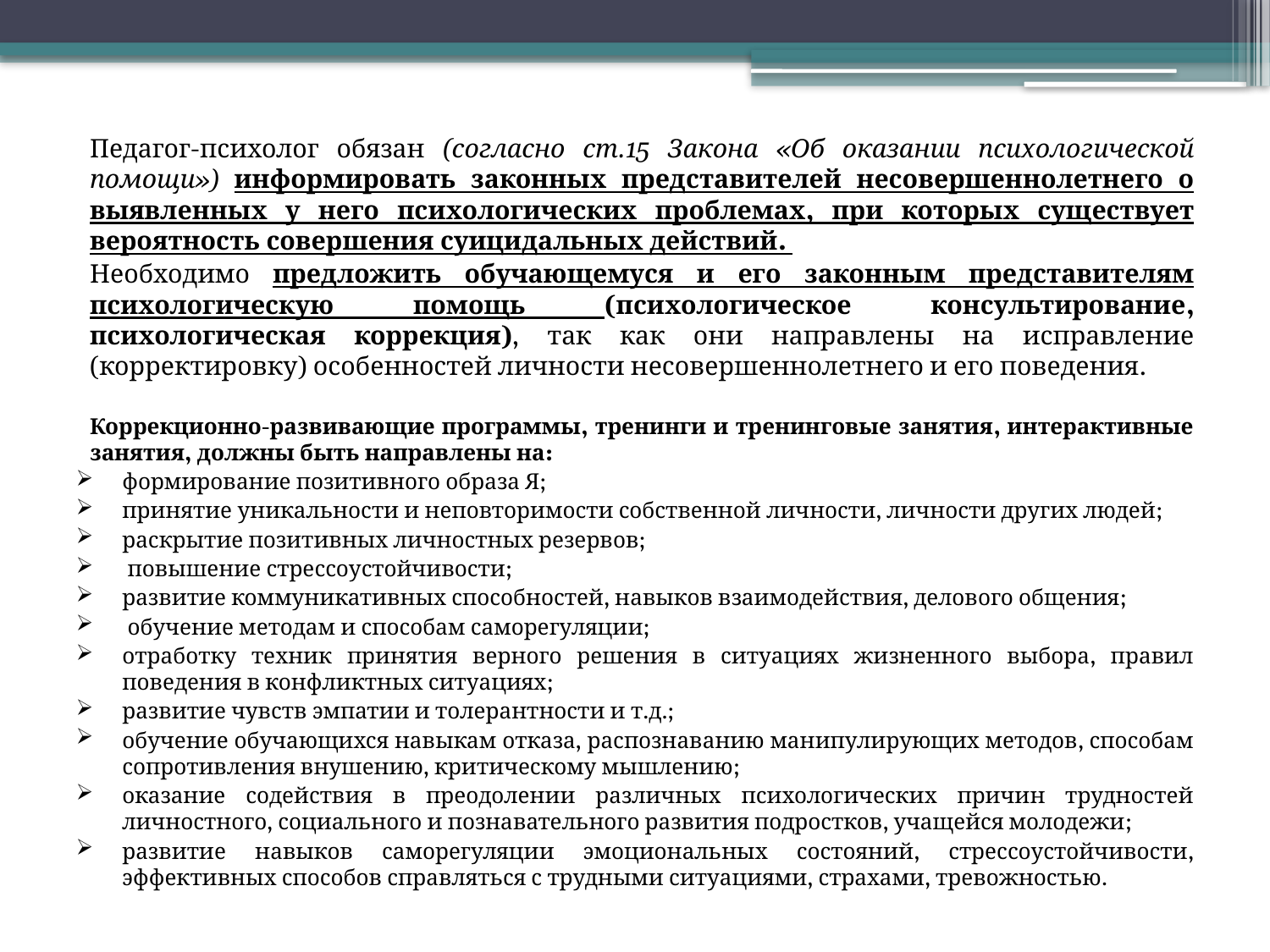

Педагог-психолог обязан (согласно ст.15 Закона «Об оказании психологической помощи») информировать законных представителей несовершеннолетнего о выявленных у него психологических проблемах, при которых существует вероятность совершения суицидальных действий.
Необходимо предложить обучающемуся и его законным представителям психологическую помощь (психологическое консультирование, психологическая коррекция), так как они направлены на исправление (корректировку) особенностей личности несовершеннолетнего и его поведения.

Коррекционно-развивающие программы, тренинги и тренинговые занятия, интерактивные занятия, должны быть направлены на:
формирование позитивного образа Я;
принятие уникальности и неповторимости собственной личности, личности других людей;
раскрытие позитивных личностных резервов;
 повышение стрессоустойчивости;
развитие коммуникативных способностей, навыков взаимодействия, делового общения;
 обучение методам и способам саморегуляции;
отработку техник принятия верного решения в ситуациях жизненного выбора, правил поведения в конфликтных ситуациях;
развитие чувств эмпатии и толерантности и т.д.;
обучение обучающихся навыкам отказа, распознаванию манипулирующих методов, способам сопротивления внушению, критическому мышлению;
оказание содействия в преодолении различных психологических причин трудностей личностного, социального и познавательного развития подростков, учащейся молодежи;
развитие навыков саморегуляции эмоциональных состояний, стрессоустойчивости, эффективных способов справляться с трудными ситуациями, страхами, тревожностью.